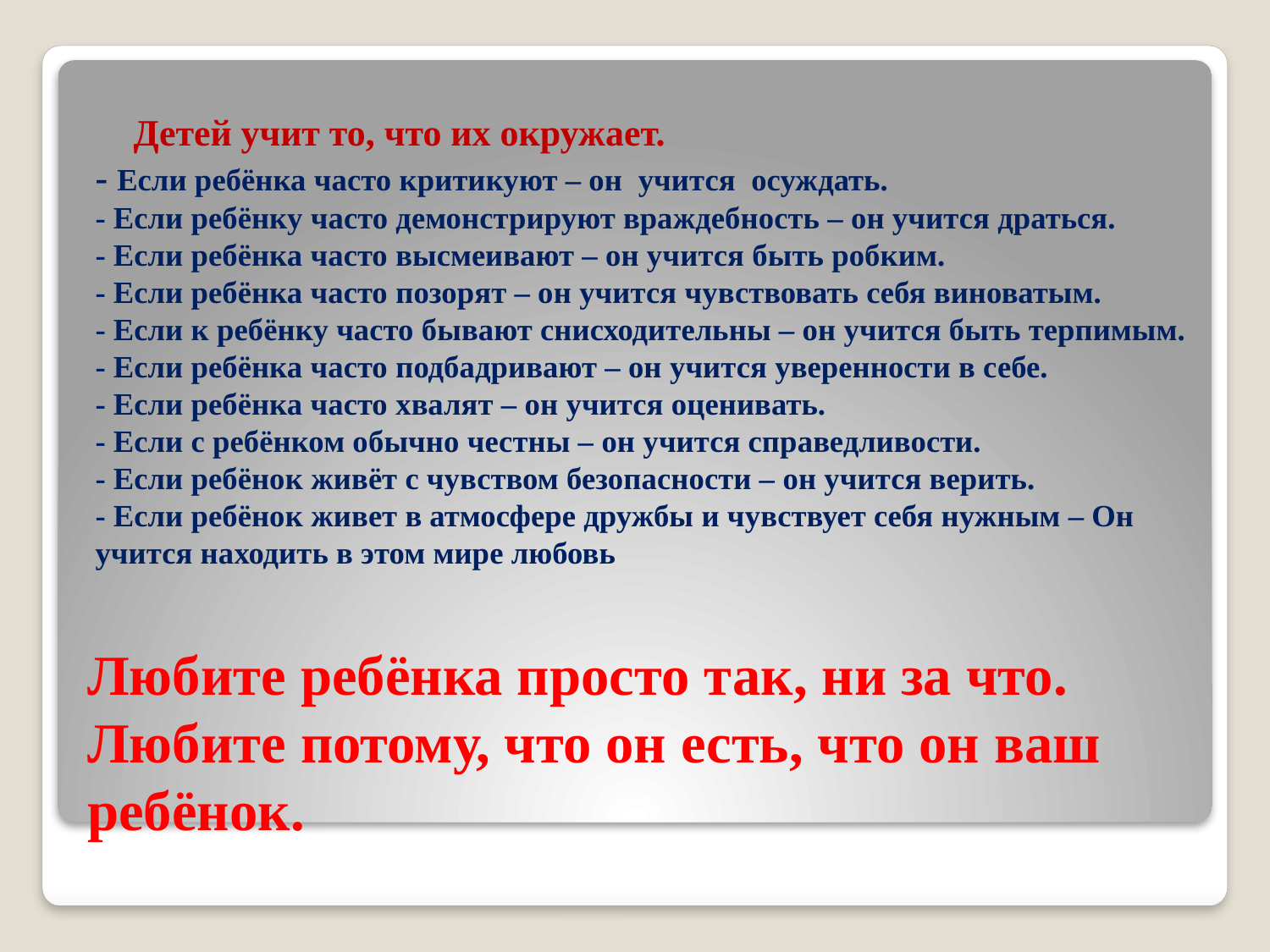

Детей учит то, что их окружает.
- Если ребёнка часто критикуют – он  учится  осуждать.
- Если ребёнку часто демонстрируют враждебность – он учится драться.
- Если ребёнка часто высмеивают – он учится быть робким.
- Если ребёнка часто позорят – он учится чувствовать себя виноватым.
- Если к ребёнку часто бывают снисходительны – он учится быть терпимым.
- Если ребёнка часто подбадривают – он учится уверенности в себе.
- Если ребёнка часто хвалят – он учится оценивать.
- Если с ребёнком обычно честны – он учится справедливости.
- Если ребёнок живёт с чувством безопасности – он учится верить.
- Если ребёнок живет в атмосфере дружбы и чувствует себя нужным – Он учится находить в этом мире любовь
# Любите ребёнка просто так, ни за что. Любите потому, что он есть, что он ваш ребёнок.